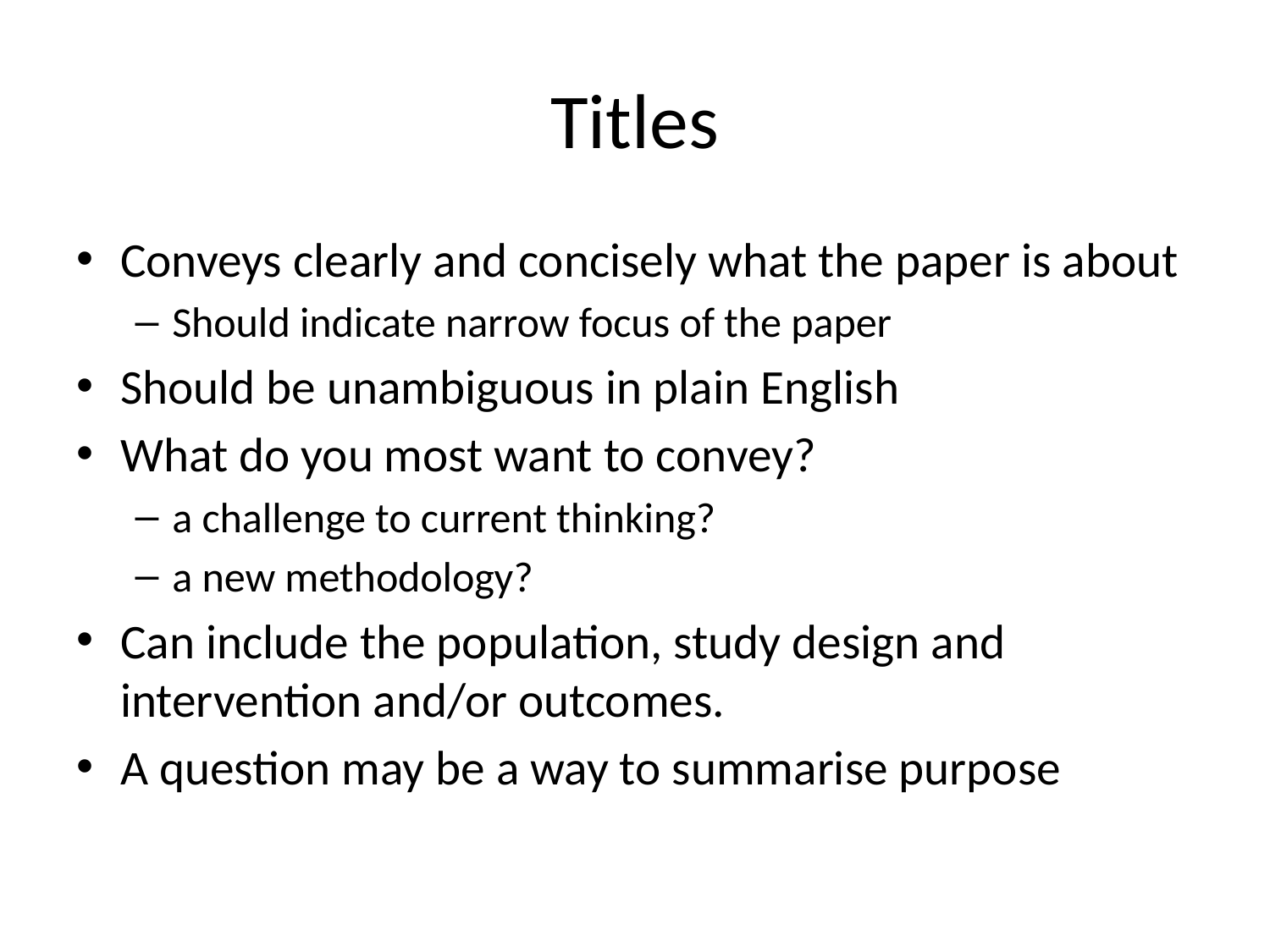

# Titles
Conveys clearly and concisely what the paper is about
Should indicate narrow focus of the paper
Should be unambiguous in plain English
What do you most want to convey?
a challenge to current thinking?
a new methodology?
Can include the population, study design and intervention and/or outcomes.
A question may be a way to summarise purpose